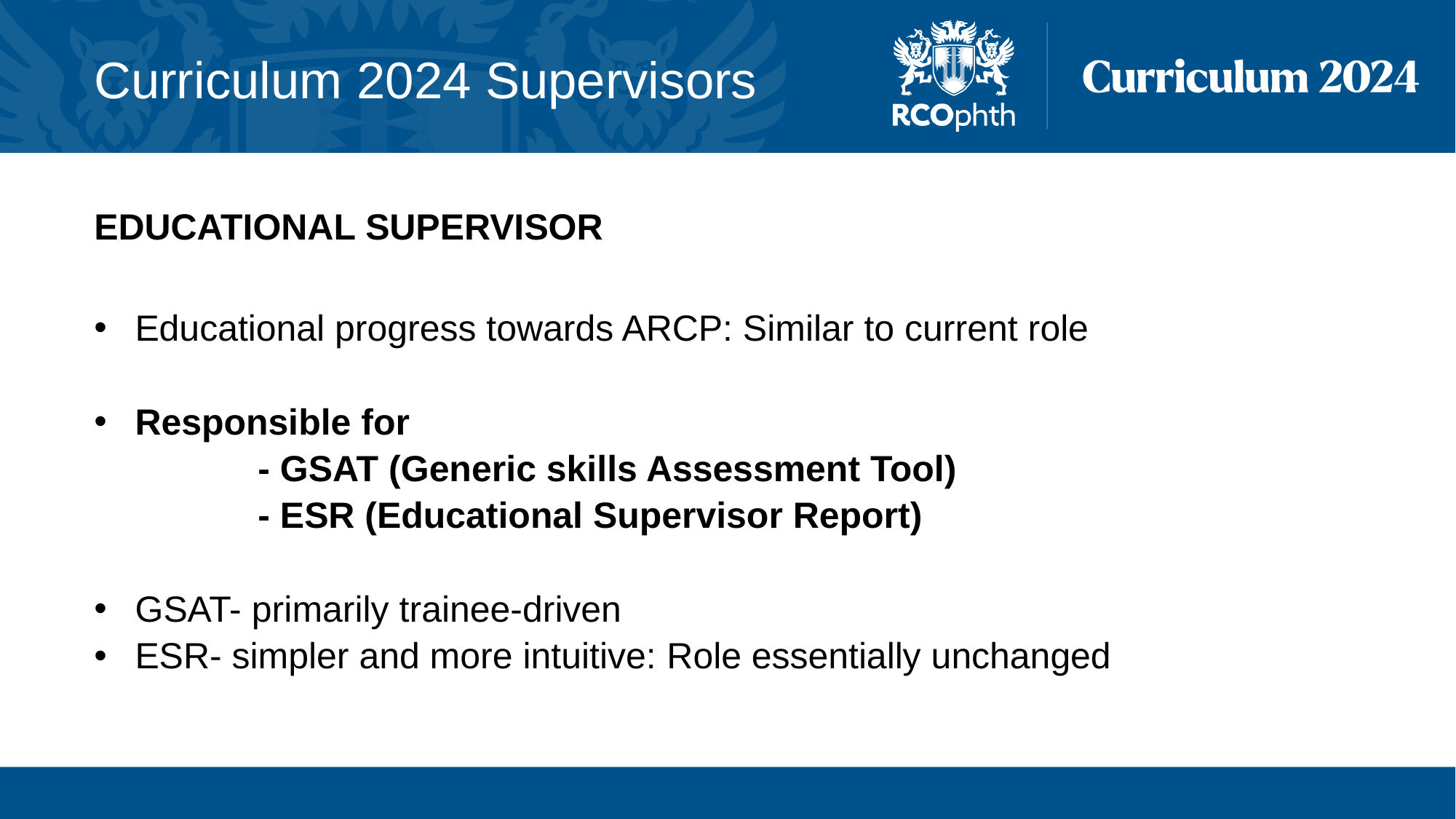

# Curriculum 2024 Supervisors
EDUCATIONAL SUPERVISOR

Educational progress towards ARCP: Similar to current role

Responsible for
	- GSAT (Generic skills Assessment Tool)
	- ESR (Educational Supervisor Report)

GSAT- primarily trainee-driven
ESR- simpler and more intuitive: Role essentially unchanged